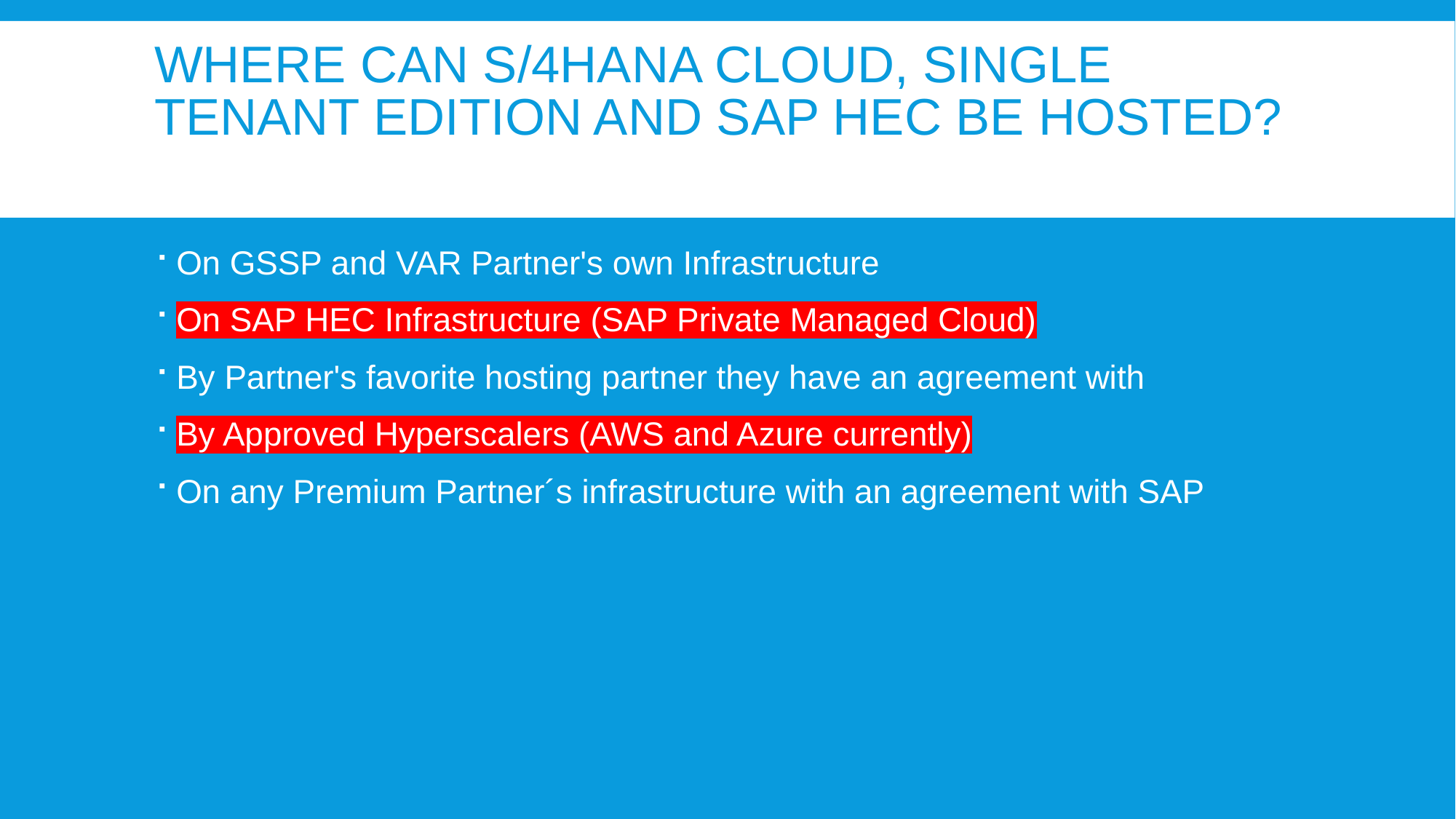

# Where can S/4HANA Cloud, Single Tenant Edition and SAP HEC be hosted?
On GSSP and VAR Partner's own Infrastructure
On SAP HEC Infrastructure (SAP Private Managed Cloud)
By Partner's favorite hosting partner they have an agreement with
By Approved Hyperscalers (AWS and Azure currently)
On any Premium Partner´s infrastructure with an agreement with SAP